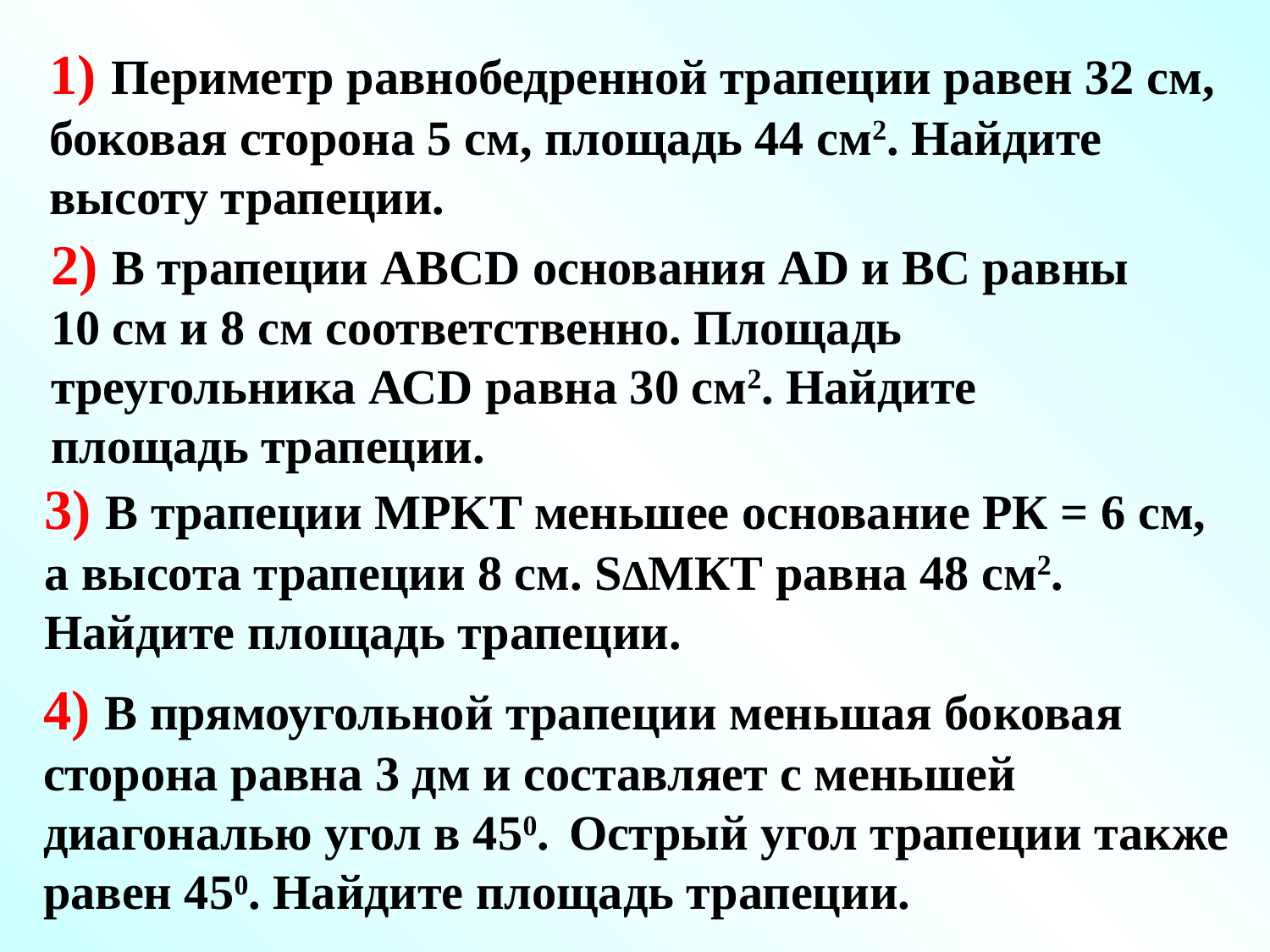

1) Периметр равнобедренной трапеции равен 32 см, боковая сторона 5 см, площадь 44 см2. Найдите высоту трапеции.
2) В трапеции АВСD основания АD и BC равны 10 см и 8 см соответственно. Площадь треугольника АСD равна 30 см2. Найдите площадь трапеции.
3) В трапеции MPKT меньшее основание РК = 6 см, а высота трапеции 8 см. S∆МКТ равна 48 см2. Найдите площадь трапеции.
4) В прямоугольной трапеции меньшая боковая сторона равна 3 дм и составляет с меньшей диагональю угол в 450.  Острый угол трапеции также равен 450. Найдите площадь трапеции.